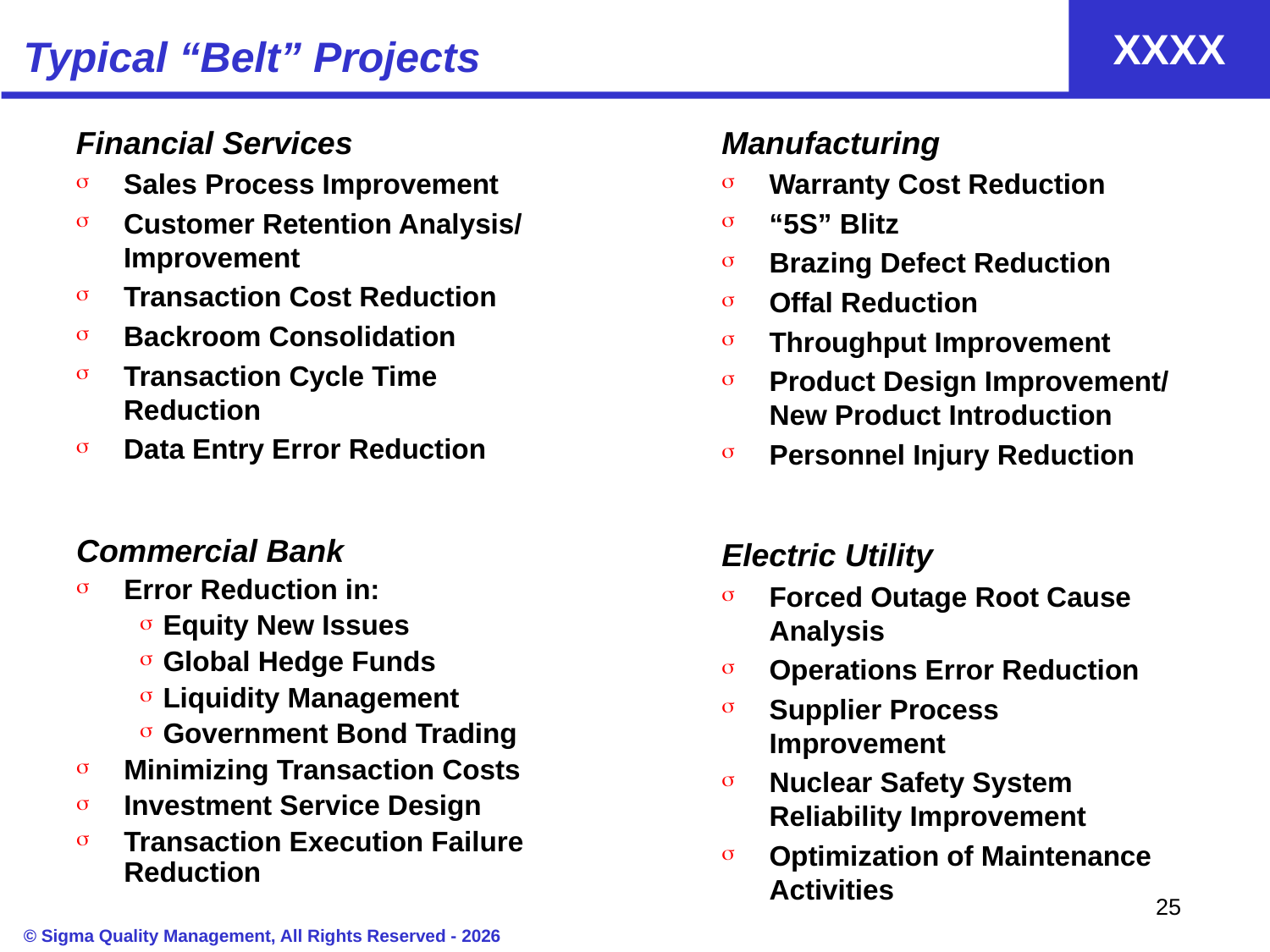

Typical “Belt” Projects
Financial Services
Sales Process Improvement
Customer Retention Analysis/ Improvement
Transaction Cost Reduction
Backroom Consolidation
Transaction Cycle Time Reduction
Data Entry Error Reduction
Manufacturing
Warranty Cost Reduction
“5S” Blitz
Brazing Defect Reduction
Offal Reduction
Throughput Improvement
Product Design Improvement/ New Product Introduction
Personnel Injury Reduction
Commercial Bank
Error Reduction in:
 Equity New Issues
 Global Hedge Funds
 Liquidity Management
 Government Bond Trading
Minimizing Transaction Costs
Investment Service Design
Transaction Execution Failure Reduction
Electric Utility
Forced Outage Root Cause Analysis
Operations Error Reduction
Supplier Process Improvement
Nuclear Safety System Reliability Improvement
Optimization of Maintenance Activities